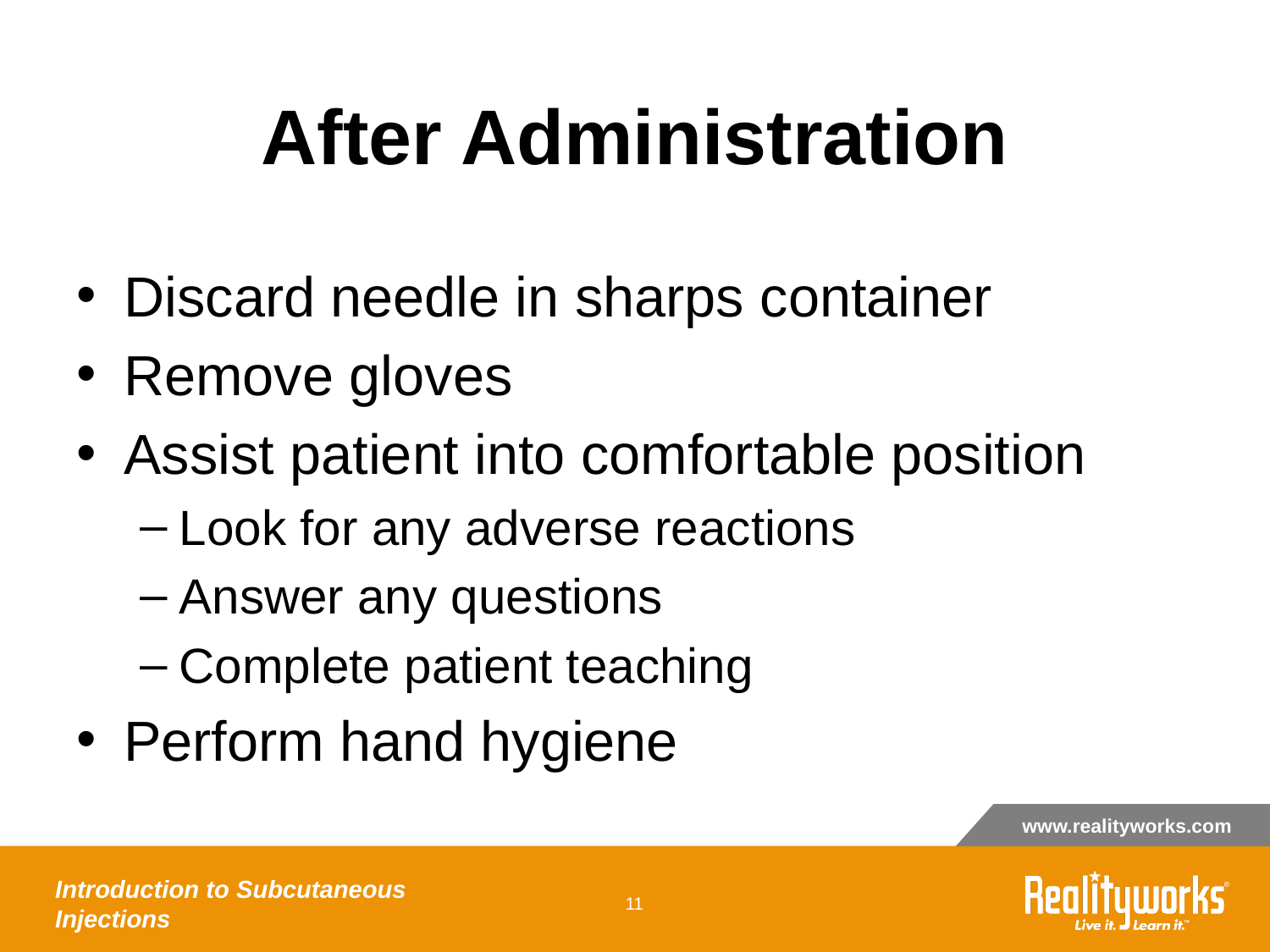

# After Administration
Discard needle in sharps container
Remove gloves
Assist patient into comfortable position
Look for any adverse reactions
Answer any questions
Complete patient teaching
Perform hand hygiene
Introduction to Subcutaneous Injections
11